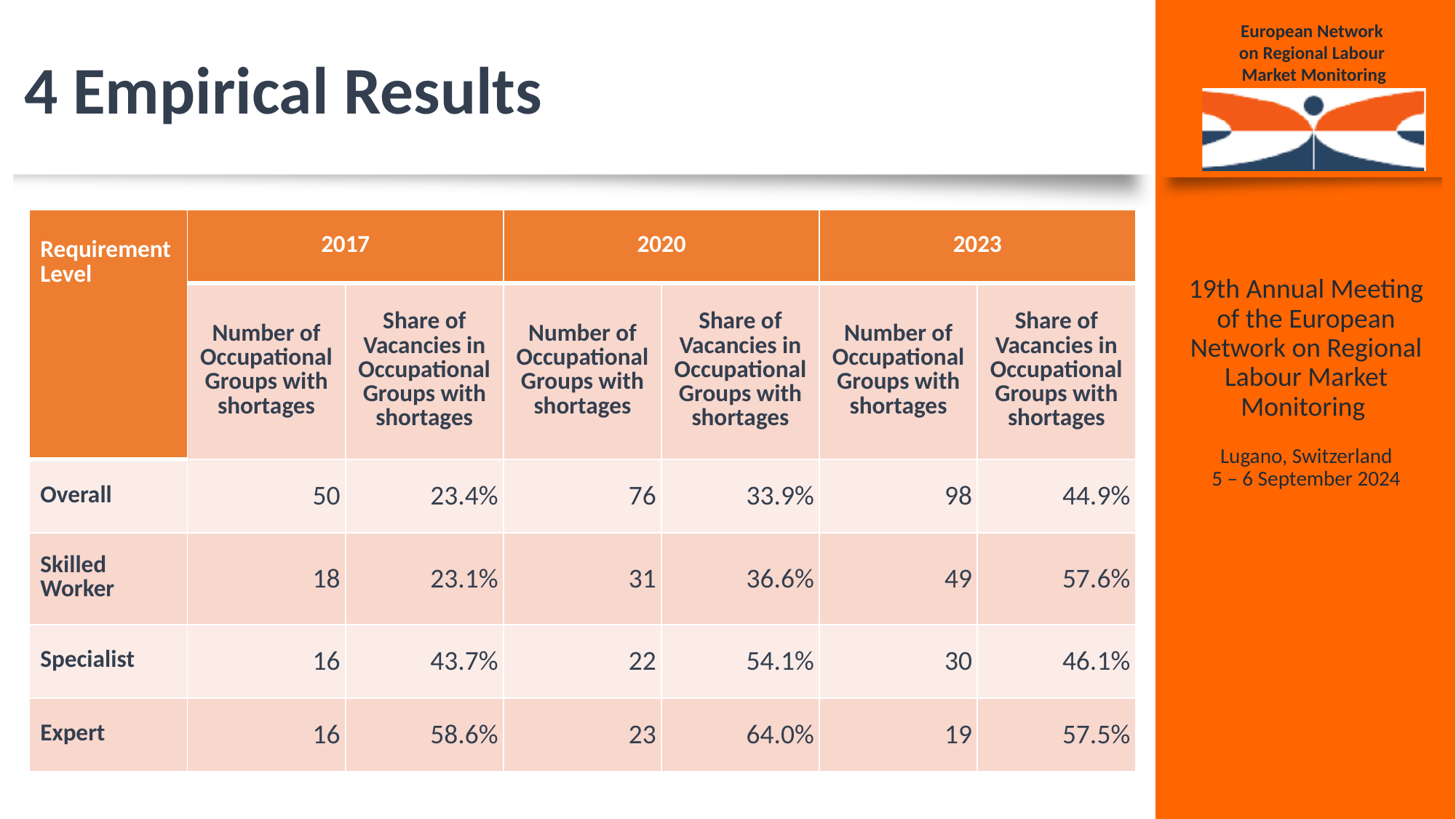

# 4 Empirical Results
| Requirement Level | 2017 |  | 2020 |  | 2023 |  |
| --- | --- | --- | --- | --- | --- | --- |
|  | Number of Occupational Groups with shortages | Share of Vacancies in Occupational Groups with shortages | Number of Occupational Groups with shortages | Share of Vacancies in Occupational Groups with shortages | Number of Occupational Groups with shortages | Share of Vacancies in Occupational Groups with shortages |
| Overall | 50 | 23.4% | 76 | 33.9% | 98 | 44.9% |
| Skilled Worker | 18 | 23.1% | 31 | 36.6% | 49 | 57.6% |
| Specialist | 16 | 43.7% | 22 | 54.1% | 30 | 46.1% |
| Expert | 16 | 58.6% | 23 | 64.0% | 19 | 57.5% |